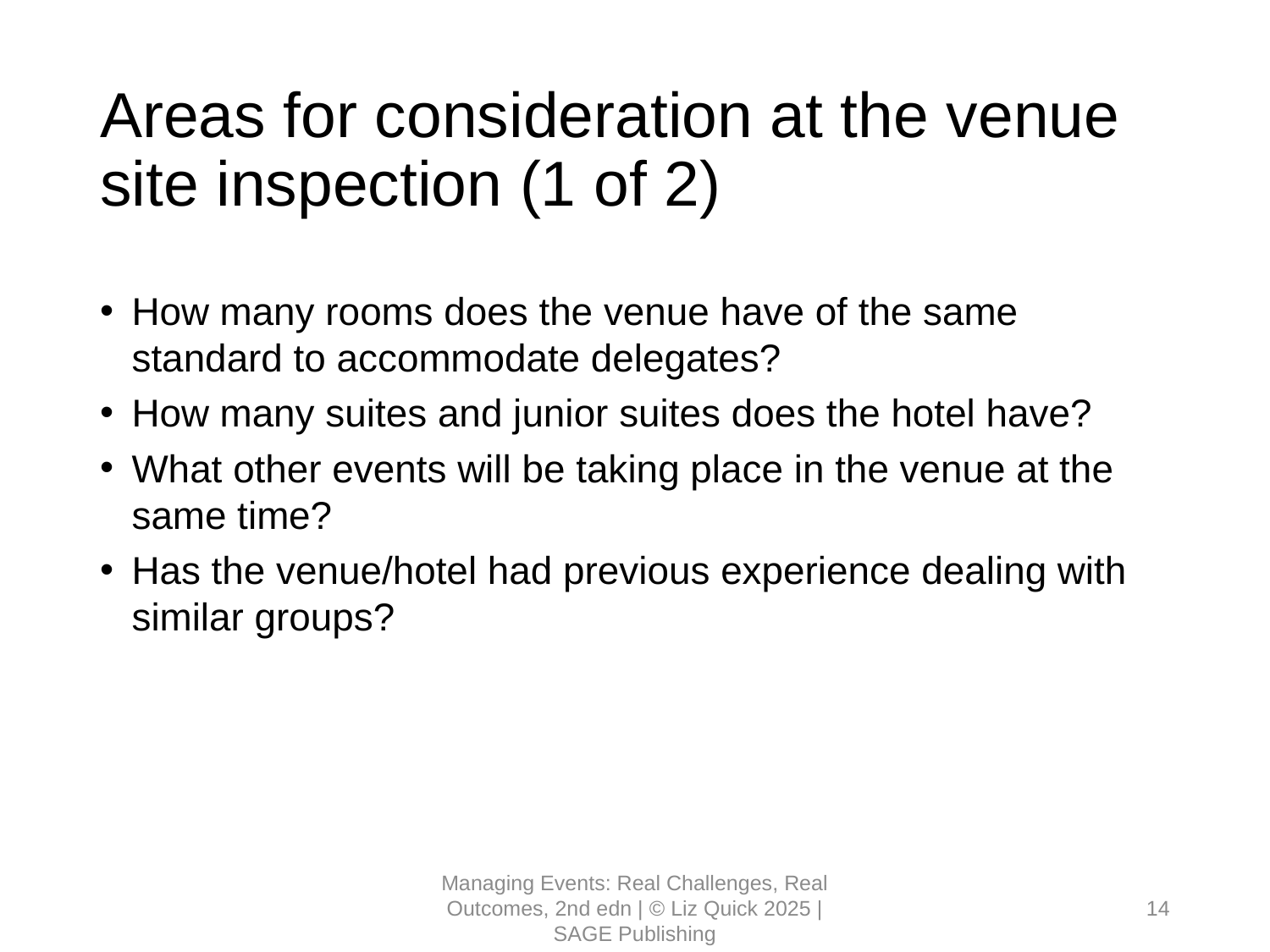

# Areas for consideration at the venue site inspection (1 of 2)
How many rooms does the venue have of the same standard to accommodate delegates?
How many suites and junior suites does the hotel have?
What other events will be taking place in the venue at the same time?
Has the venue/hotel had previous experience dealing with similar groups?
Managing Events: Real Challenges, Real Outcomes, 2nd edn | © Liz Quick 2025 | SAGE Publishing
14